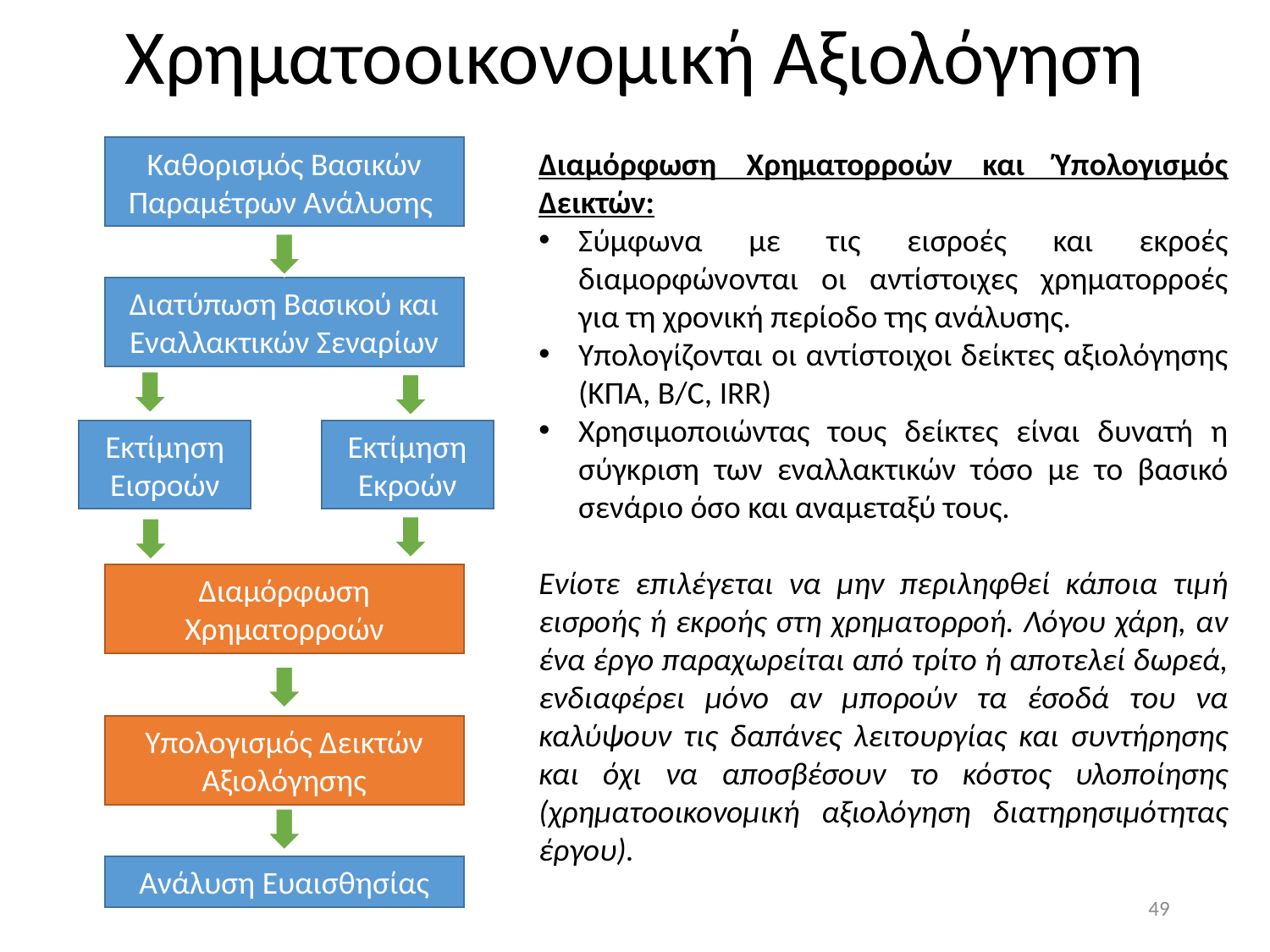

# Χρηματοοικονομική Αξιολόγηση
Καθορισμός Βασικών Παραμέτρων Ανάλυσης

Διατύπωση Βασικού και Εναλλακτικών Σεναρίων

Εκτίμηση Εκροών
Εκτίμηση Εισροών

Διαμόρφωση Χρηματορροών

Υπολογισμός Δεικτών Αξιολόγησης

Ανάλυση Ευαισθησίας
Διαμόρφωση Χρηματορροών και Ύπολογισμός Δεικτών:
Σύμφωνα με τις εισροές και εκροές διαμορφώνονται οι αντίστοιχες χρηματορροές για τη χρονική περίοδο της ανάλυσης.
Υπολογίζονται οι αντίστοιχοι δείκτες αξιολόγησης (ΚΠΑ, B/C, IRR)
Χρησιμοποιώντας τους δείκτες είναι δυνατή η σύγκριση των εναλλακτικών τόσο με το βασικό σενάριο όσο και αναμεταξύ τους.

Ενίοτε επιλέγεται να μην περιληφθεί κάποια τιμή εισροής ή εκροής στη χρηματορροή. Λόγου χάρη, αν ένα έργο παραχωρείται από τρίτο ή αποτελεί δωρεά, ενδιαφέρει μόνο αν μπορούν τα έσοδά του να καλύψουν τις δαπάνες λειτουργίας και συντήρησης και όχι να αποσβέσουν το κόστος υλοποίησης (χρηματοοικονομική αξιολόγηση διατηρησιμότητας έργου).
49